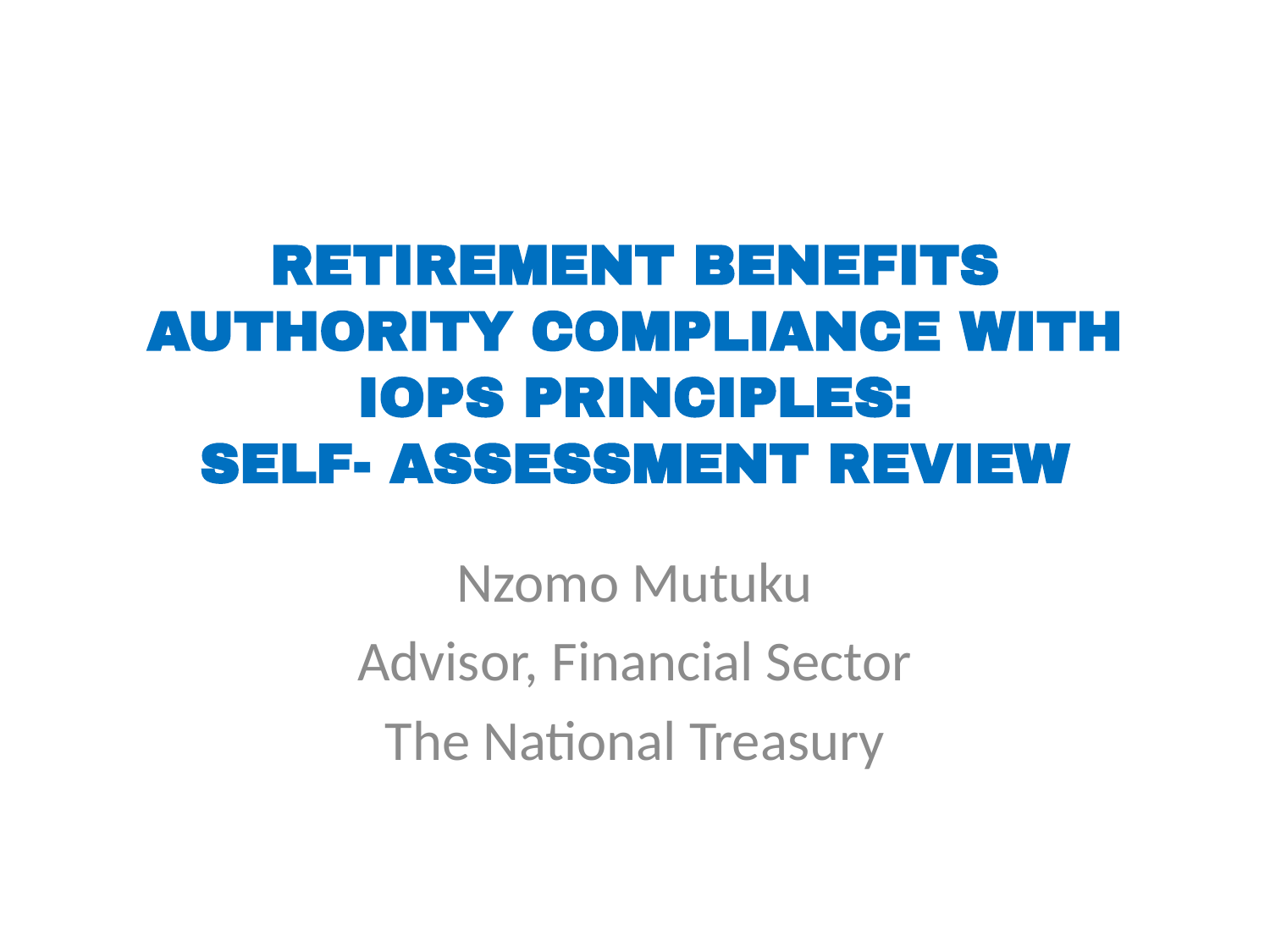

# RETIREMENT BENEFITS AUTHORITY COMPLIANCE WITH IOPS PRINCIPLES: SELF- ASSESSMENT REVIEW
Nzomo Mutuku
Advisor, Financial Sector
The National Treasury